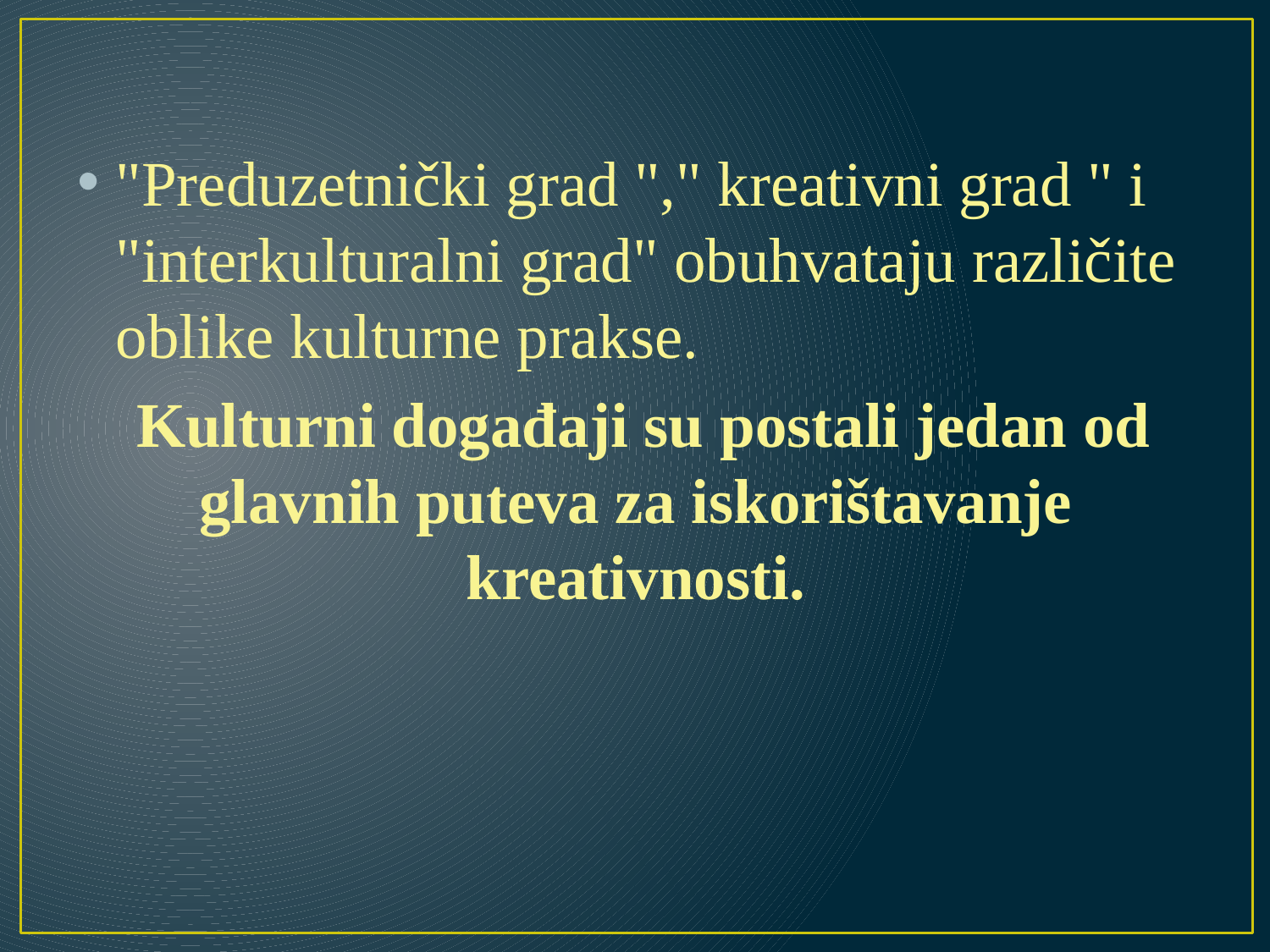

"Preduzetnički grad "," kreativni grad " i "interkulturalni grad" obuhvataju različite oblike kulturne prakse.
 Kulturni događaji su postali jedan od glavnih puteva za iskorištavanje kreativnosti.